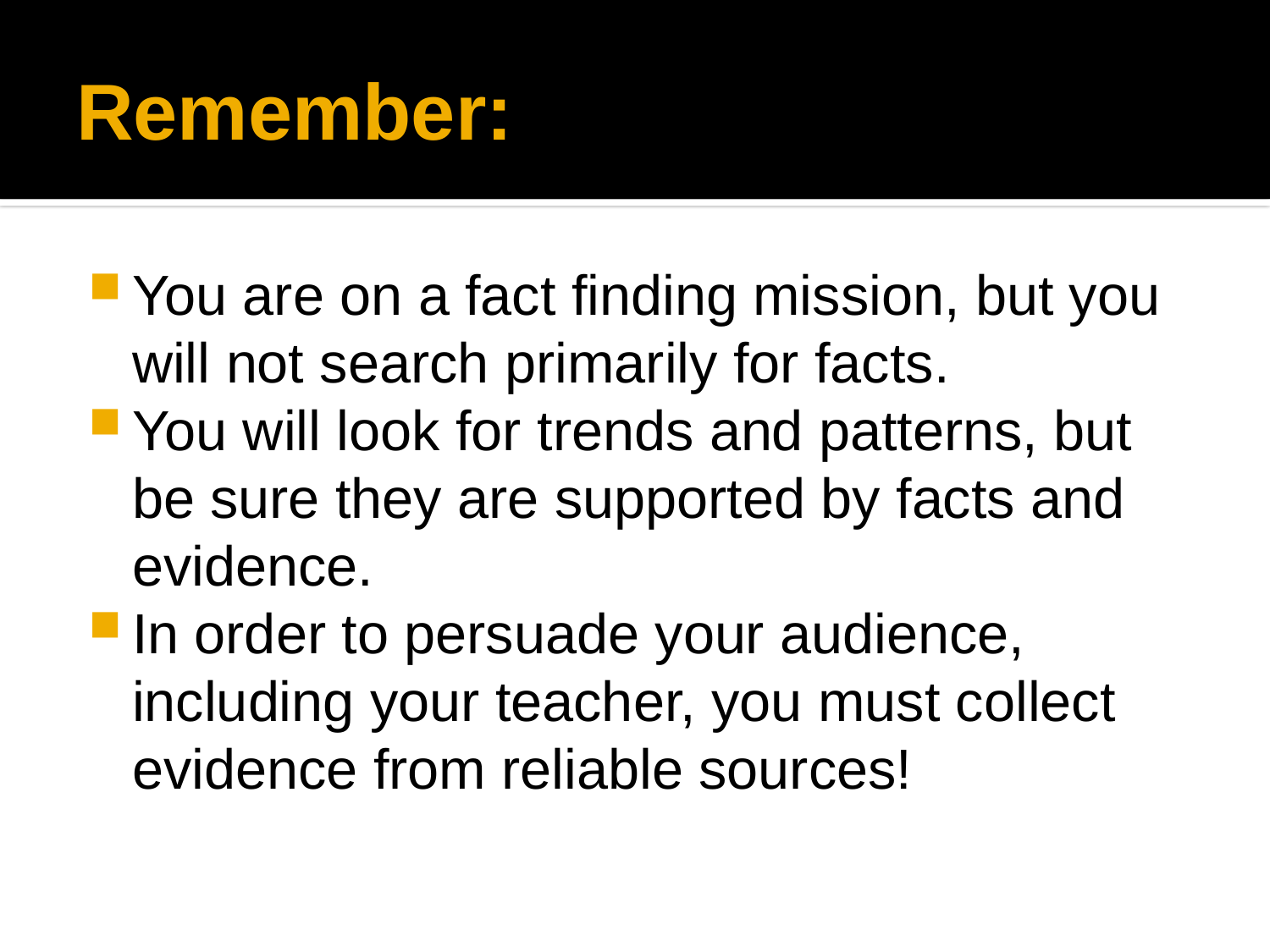

# Remember:
You are on a fact finding mission, but you will not search primarily for facts.
You will look for trends and patterns, but be sure they are supported by facts and evidence.
In order to persuade your audience, including your teacher, you must collect evidence from reliable sources!